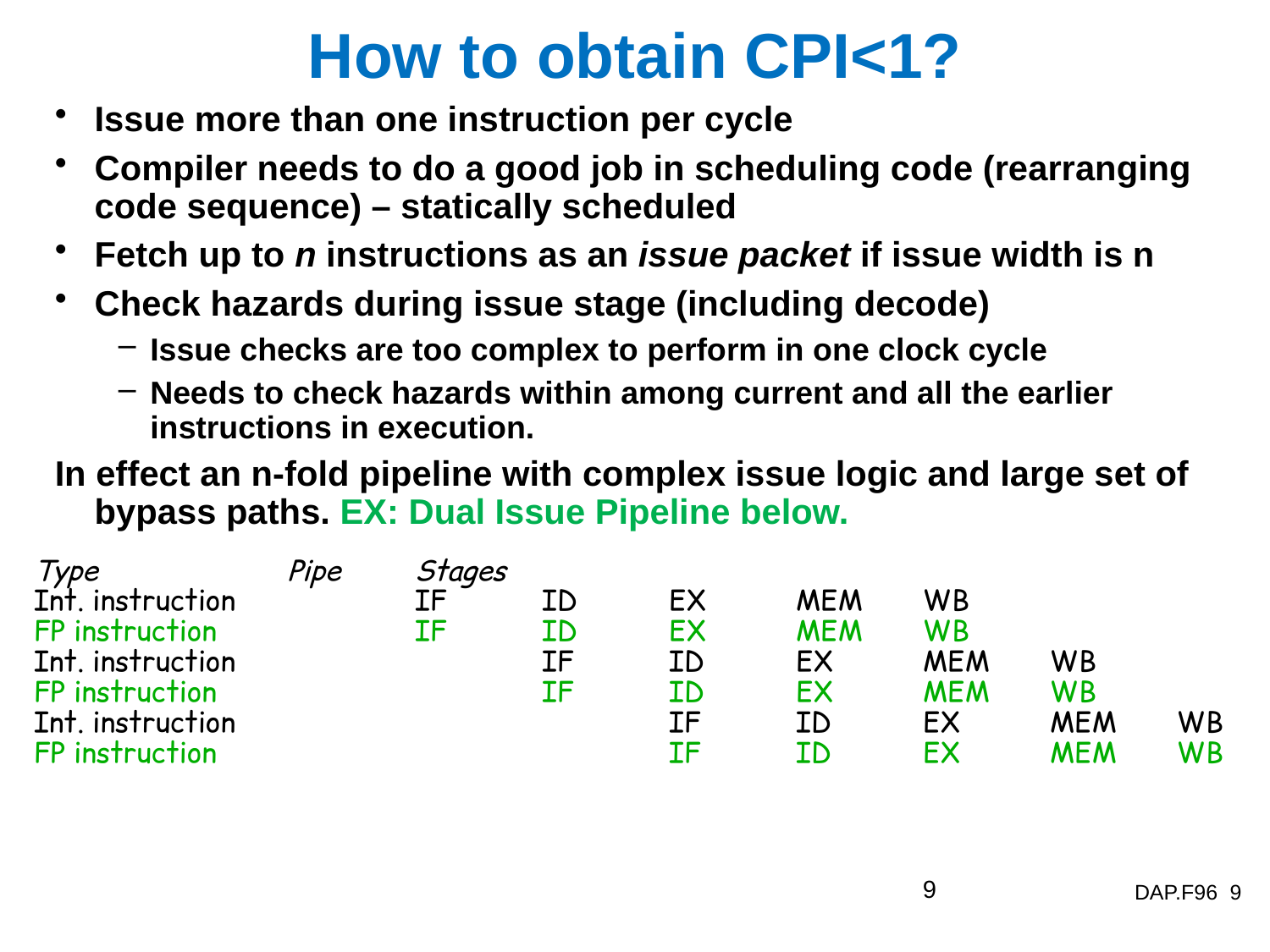

# How to obtain CPI<1?
Issue more than one instruction per cycle
Compiler needs to do a good job in scheduling code (rearranging code sequence) – statically scheduled
Fetch up to n instructions as an issue packet if issue width is n
Check hazards during issue stage (including decode)
Issue checks are too complex to perform in one clock cycle
Needs to check hazards within among current and all the earlier instructions in execution.
In effect an n-fold pipeline with complex issue logic and large set of bypass paths. EX: Dual Issue Pipeline below.
Type		Pipe	Stages
Int. instruction		IF	ID	EX	MEM	WB
FP instruction		IF	ID	EX	MEM	WB
Int. instruction			IF	ID	EX	MEM	WB
FP instruction			IF	ID	EX	MEM	WB
Int. instruction				IF	ID	EX	MEM	WB             FP instruction				IF	ID	EX	MEM	WB
9